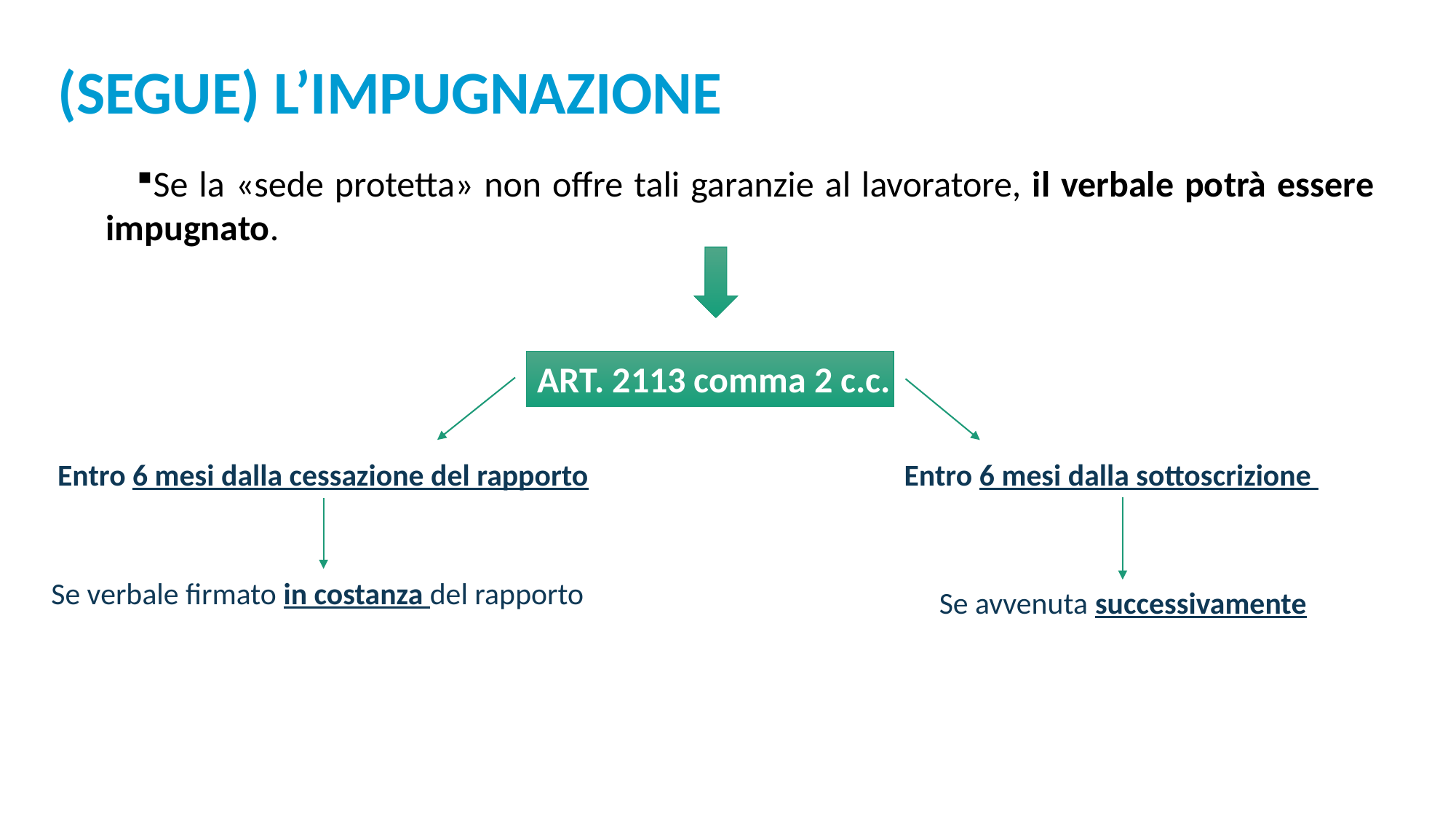

(segue) l’impugnazione
Se la «sede protetta» non offre tali garanzie al lavoratore, il verbale potrà essere impugnato.

ART. 2113 comma 2 c.c.
Entro 6 mesi dalla cessazione del rapporto
Entro 6 mesi dalla sottoscrizione
Se verbale firmato in costanza del rapporto
Se avvenuta successivamente